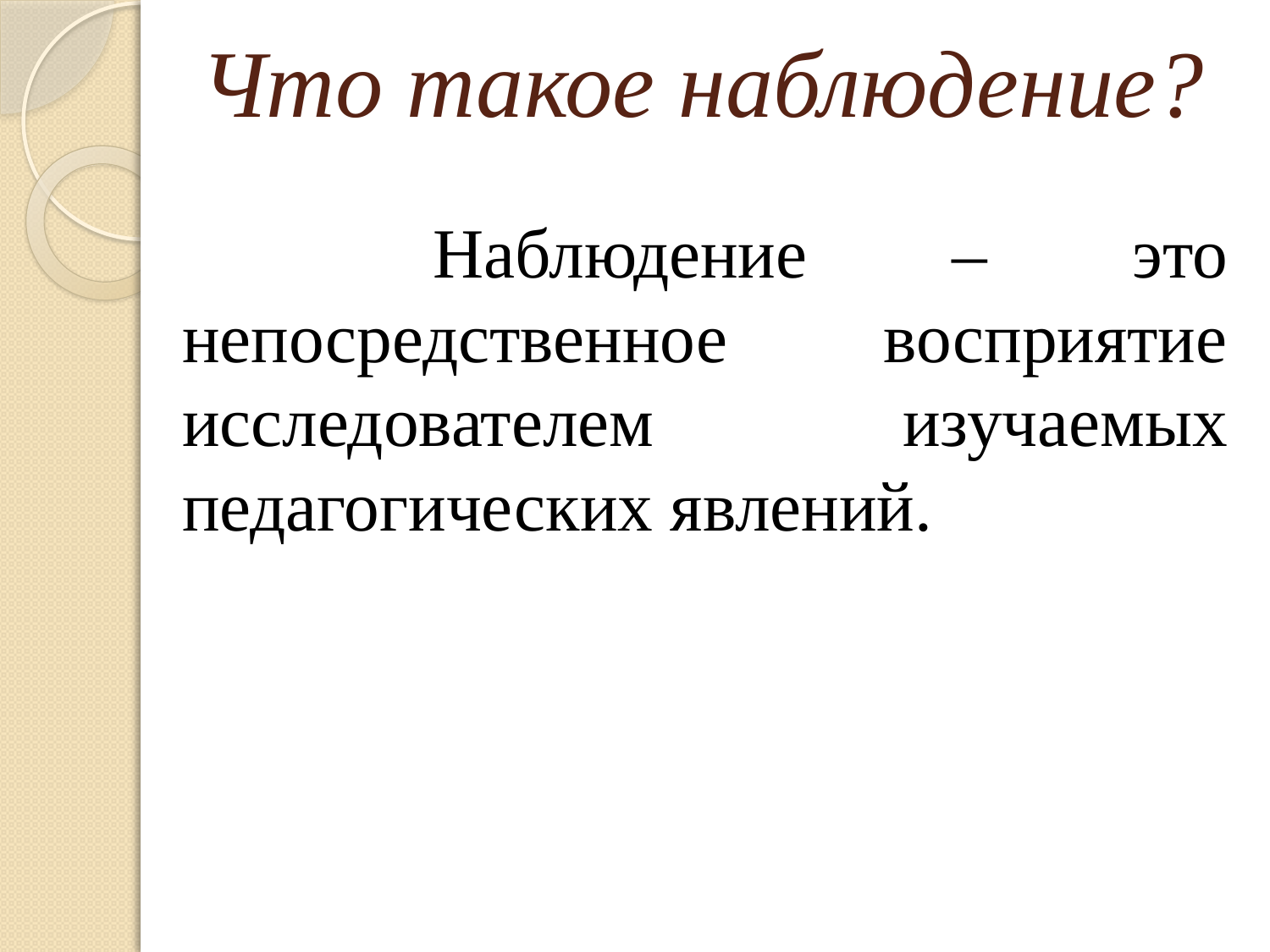

# Что такое наблюдение?
  Наблюдение – это непосредственное восприятие исследователем изучаемых педагогических явлений.